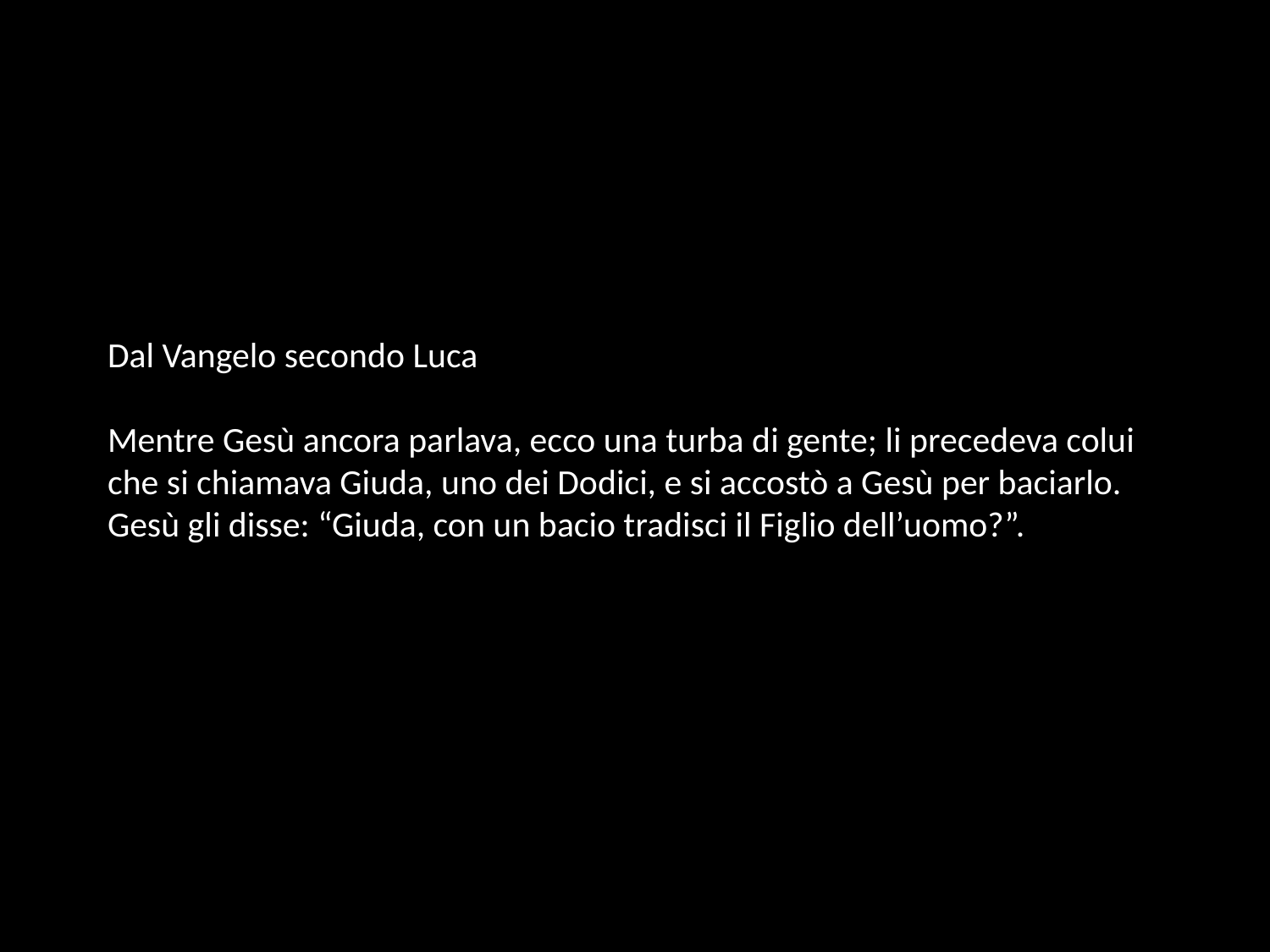

# Dal Vangelo secondo Luca Mentre Gesù ancora parlava, ecco una turba di gente; li precedeva colui che si chiamava Giuda, uno dei Dodici, e si accostò a Gesù per baciarlo. Gesù gli disse: “Giuda, con un bacio tradisci il Figlio dell’uomo?”.